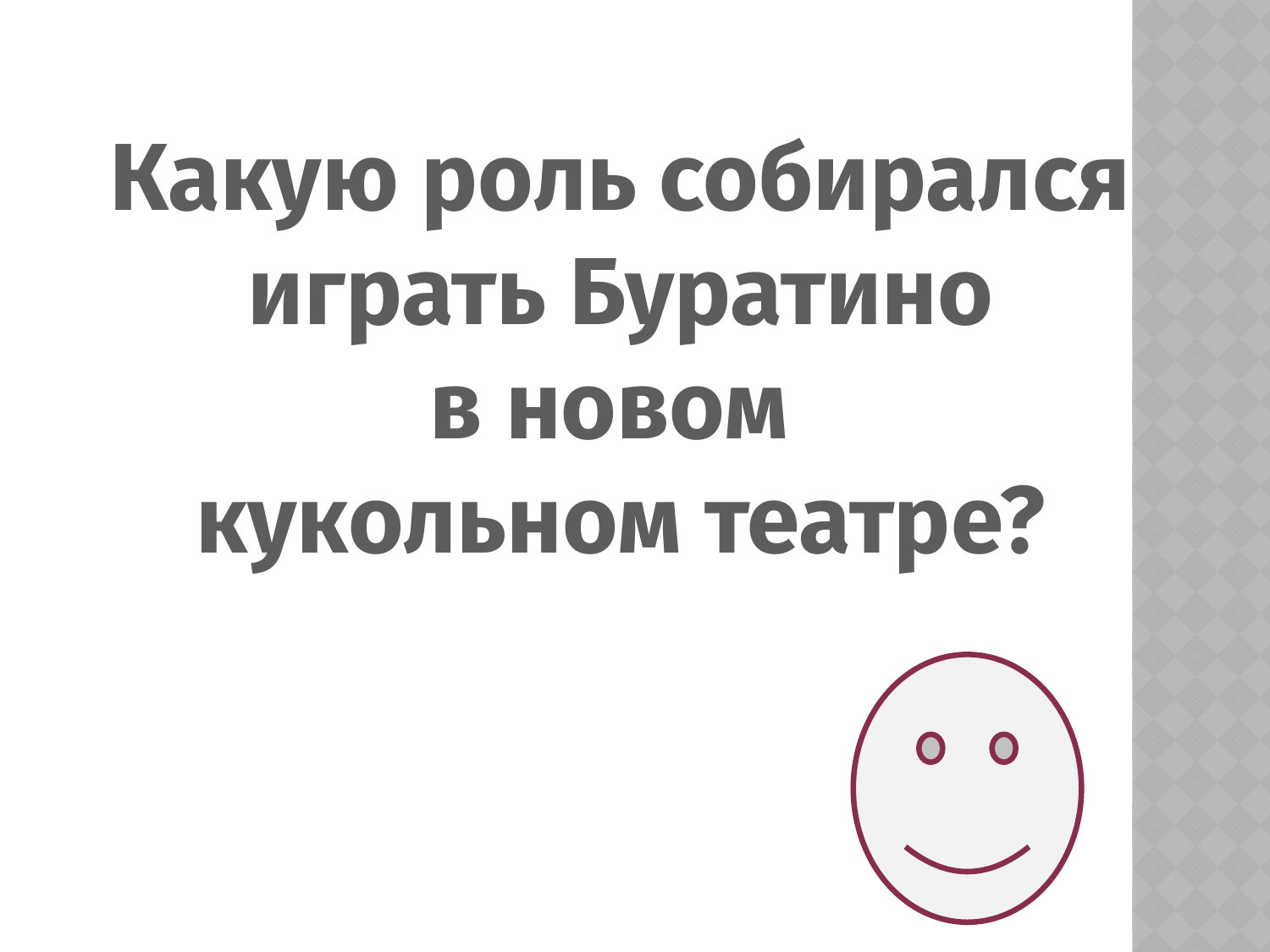

Какую роль собирался
 играть Буратино
в новом
кукольном театре?